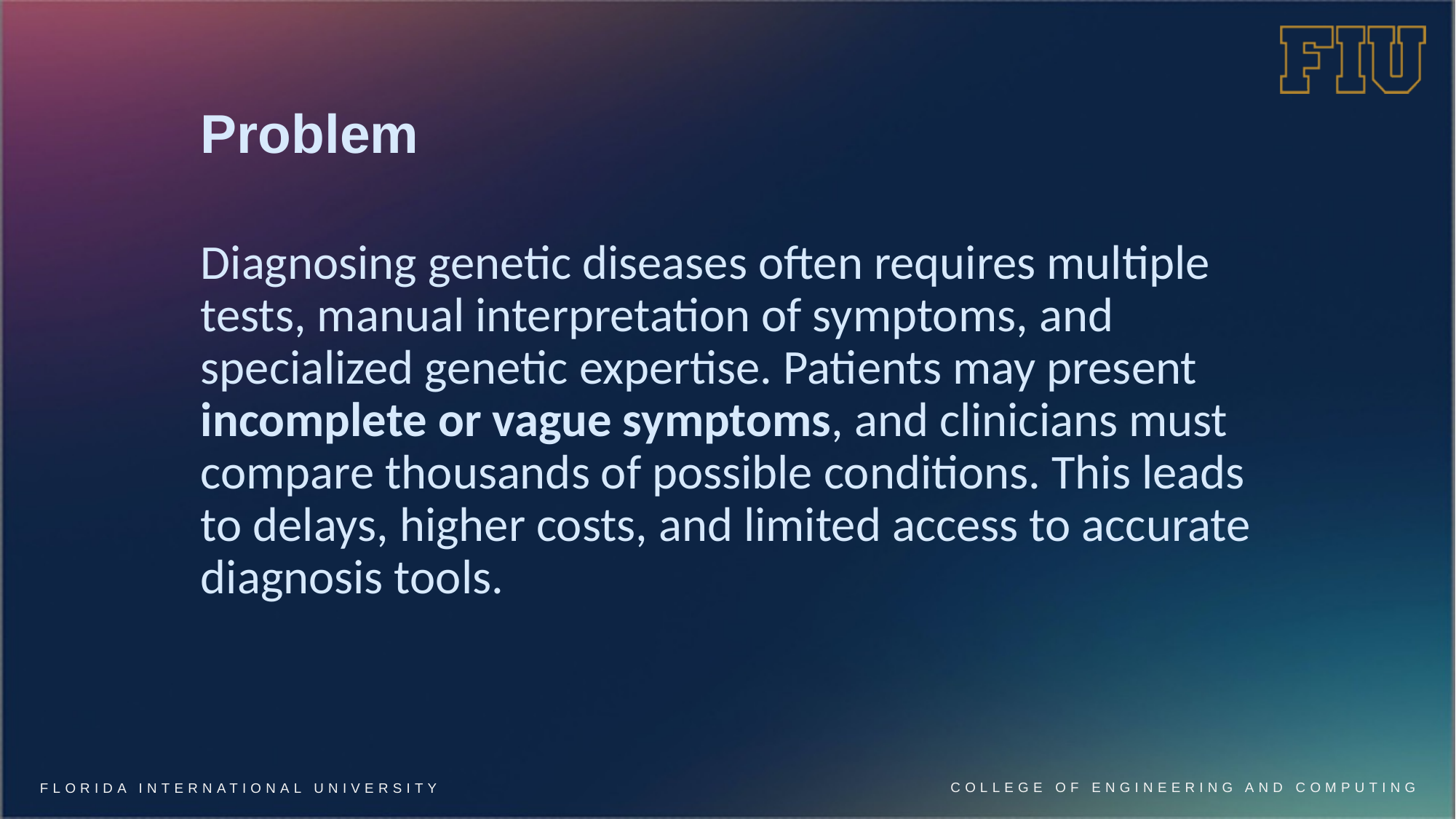

# Problem
Diagnosing genetic diseases often requires multiple tests, manual interpretation of symptoms, and specialized genetic expertise. Patients may present incomplete or vague symptoms, and clinicians must compare thousands of possible conditions. This leads to delays, higher costs, and limited access to accurate diagnosis tools.